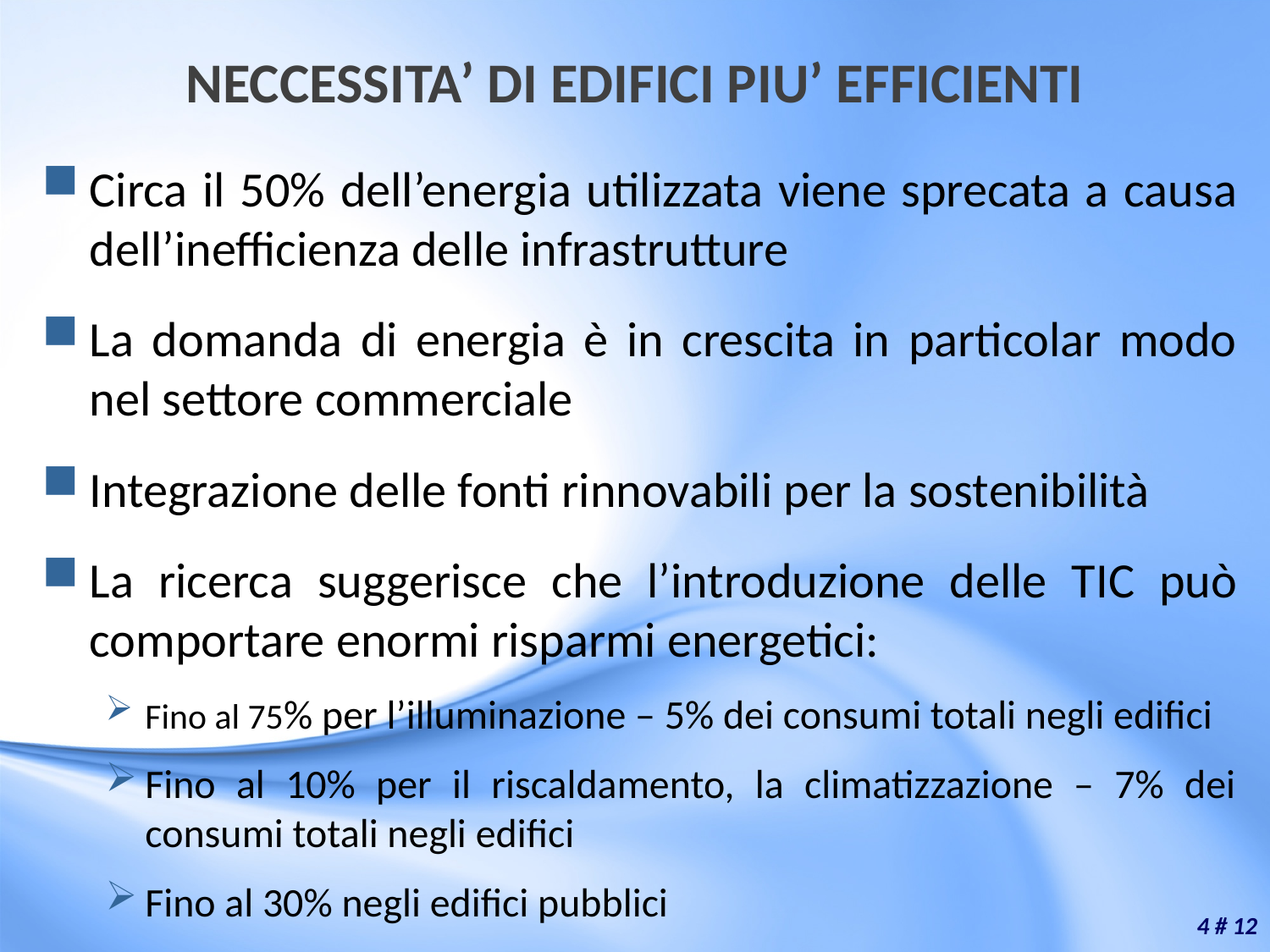

# NECCESSITA’ DI EDIFICI PIU’ EFFICIENTI
Circa il 50% dell’energia utilizzata viene sprecata a causa dell’inefficienza delle infrastrutture
La domanda di energia è in crescita in particolar modo nel settore commerciale
Integrazione delle fonti rinnovabili per la sostenibilità
La ricerca suggerisce che l’introduzione delle TIC può comportare enormi risparmi energetici:
Fino al 75% per l’illuminazione – 5% dei consumi totali negli edifici
Fino al 10% per il riscaldamento, la climatizzazione – 7% dei consumi totali negli edifici
Fino al 30% negli edifici pubblici

4 # 12